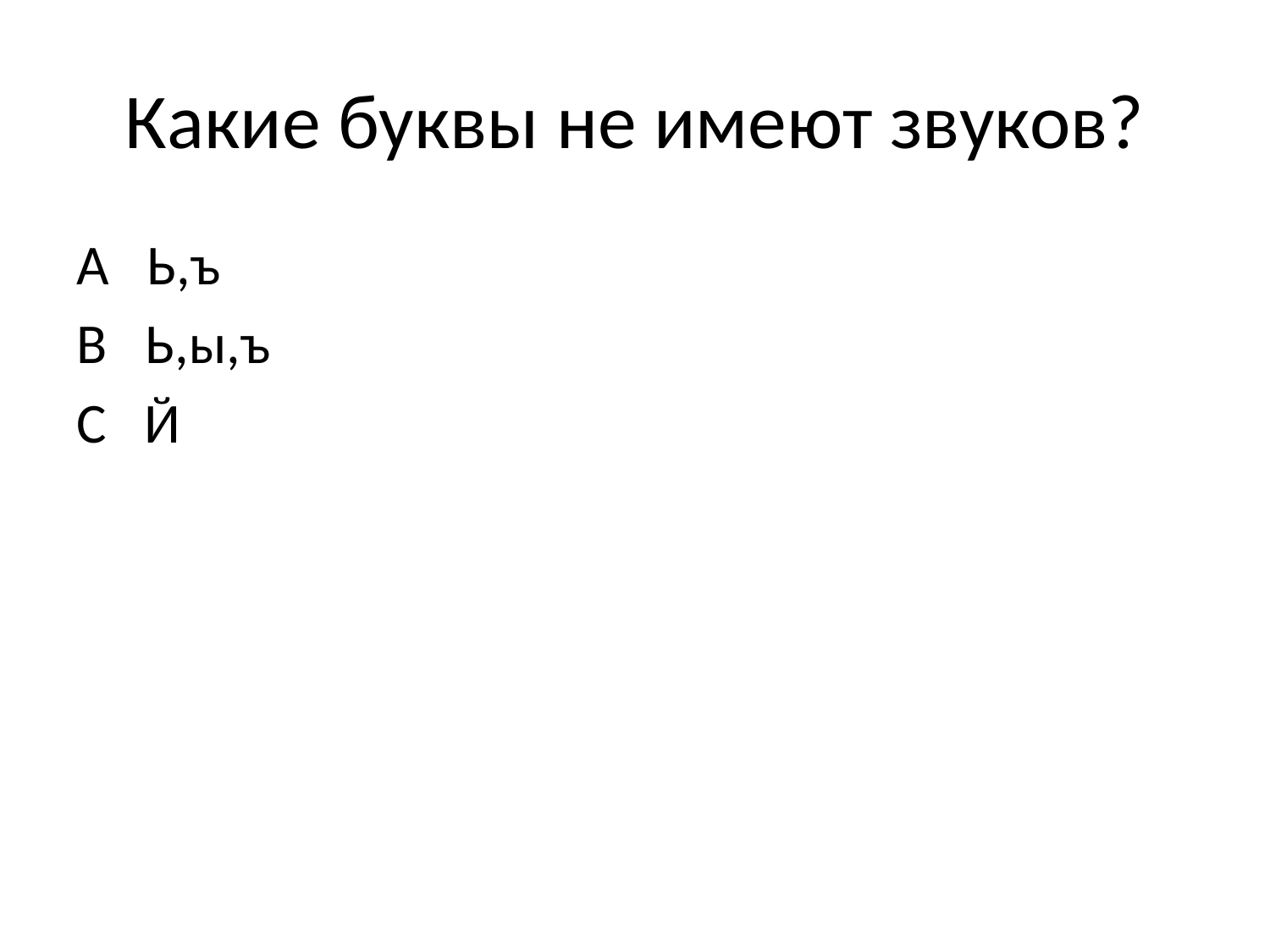

# Какие буквы не имеют звуков?
А   Ь,ъ
В   Ь,ы,ъ
С   Й